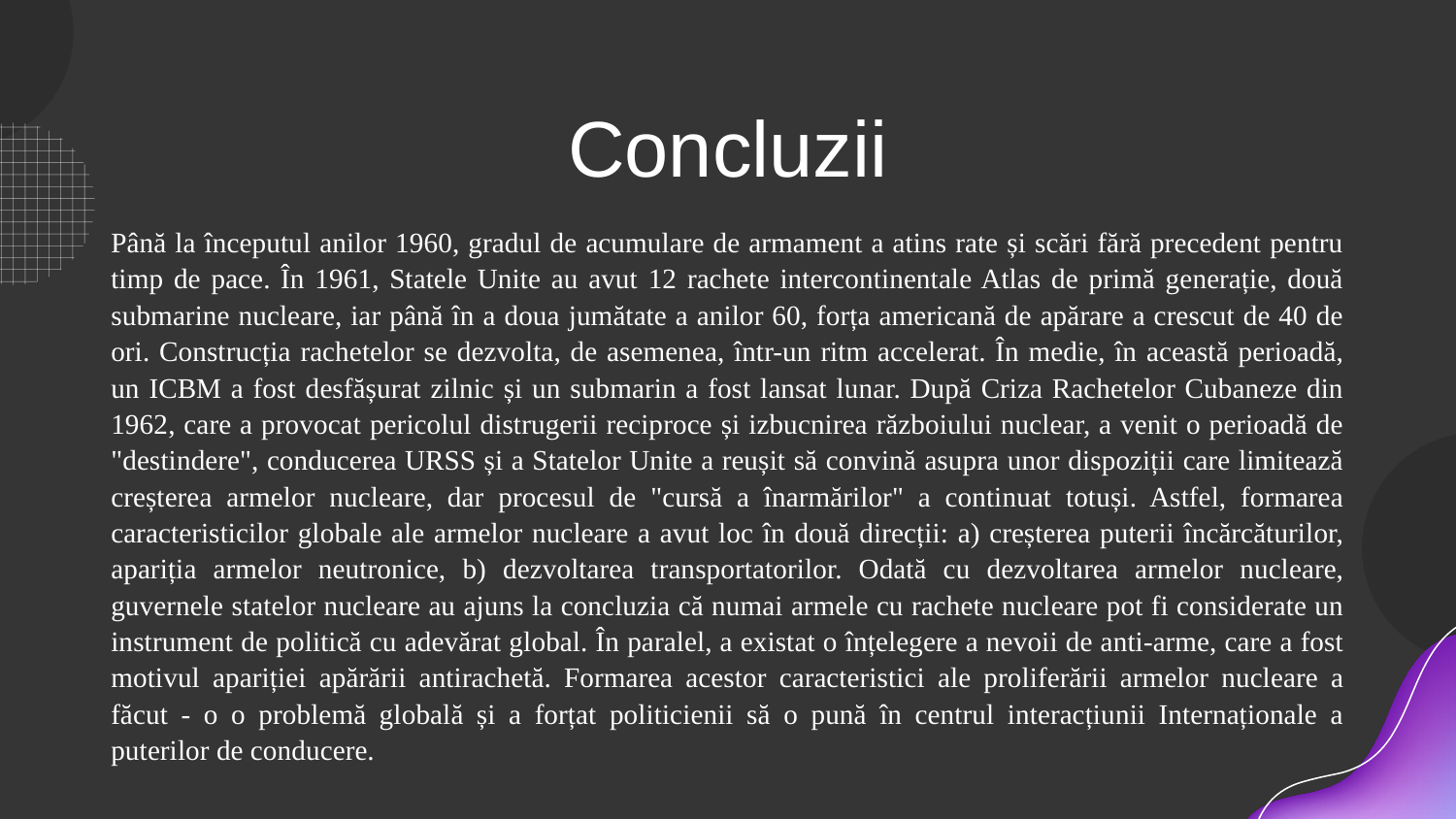

# Concluzii
Până la începutul anilor 1960, gradul de acumulare de armament a atins rate și scări fără precedent pentru timp de pace. În 1961, Statele Unite au avut 12 rachete intercontinentale Atlas de primă generație, două submarine nucleare, iar până în a doua jumătate a anilor 60, forța americană de apărare a crescut de 40 de ori. Construcția rachetelor se dezvolta, de asemenea, într-un ritm accelerat. În medie, în această perioadă, un ICBM a fost desfășurat zilnic și un submarin a fost lansat lunar. După Criza Rachetelor Cubaneze din 1962, care a provocat pericolul distrugerii reciproce și izbucnirea războiului nuclear, a venit o perioadă de "destindere", conducerea URSS și a Statelor Unite a reușit să convină asupra unor dispoziții care limitează creșterea armelor nucleare, dar procesul de "cursă a înarmărilor" a continuat totuși. Astfel, formarea caracteristicilor globale ale armelor nucleare a avut loc în două direcții: a) creșterea puterii încărcăturilor, apariția armelor neutronice, b) dezvoltarea transportatorilor. Odată cu dezvoltarea armelor nucleare, guvernele statelor nucleare au ajuns la concluzia că numai armele cu rachete nucleare pot fi considerate un instrument de politică cu adevărat global. În paralel, a existat o înțelegere a nevoii de anti-arme, care a fost motivul apariției apărării antirachetă. Formarea acestor caracteristici ale proliferării armelor nucleare a făcut - o o problemă globală și a forțat politicienii să o pună în centrul interacțiunii Internaționale a puterilor de conducere.